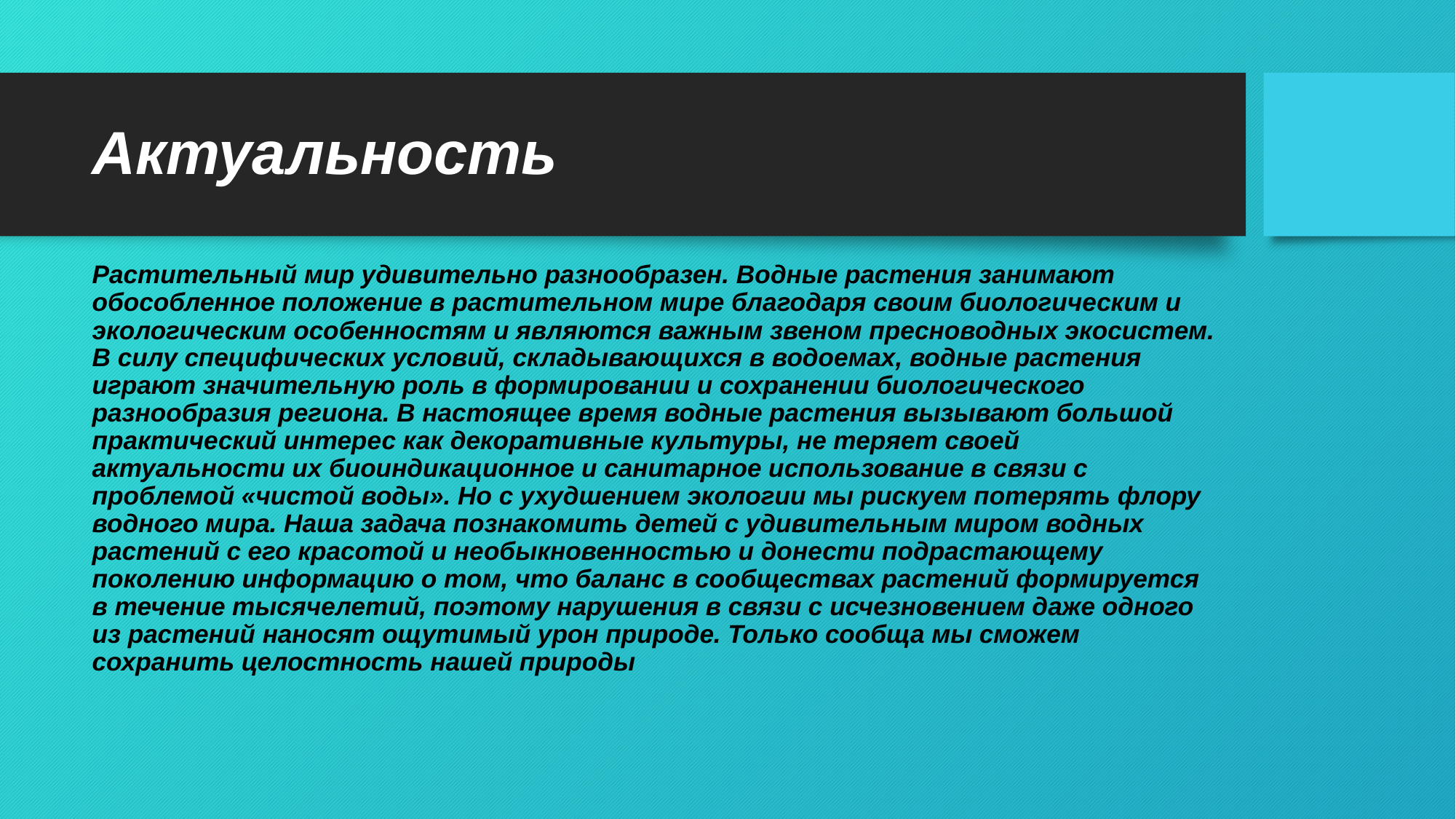

# Актуальность
Растительный мир удивительно разнообразен. Водные растения занимают обособленное положение в растительном мире благодаря своим биологическим и экологическим особенностям и являются важным звеном пресноводных экосистем. В силу специфических условий, складывающихся в водоемах, водные растения играют значительную роль в формировании и сохранении биологического разнообразия региона. В настоящее время водные растения вызывают большой практический интерес как декоративные культуры, не теряет своей актуальности их биоиндикационное и санитарное использование в связи с проблемой «чистой воды». Но с ухудшением экологии мы рискуем потерять флору водного мира. Наша задача познакомить детей с удивительным миром водных растений с его красотой и необыкновенностью и донести подрастающему поколению информацию о том, что баланс в сообществах растений формируется в течение тысячелетий, поэтому нарушения в связи с исчезновением даже одного из растений наносят ощутимый урон природе. Только сообща мы сможем сохранить целостность нашей природы